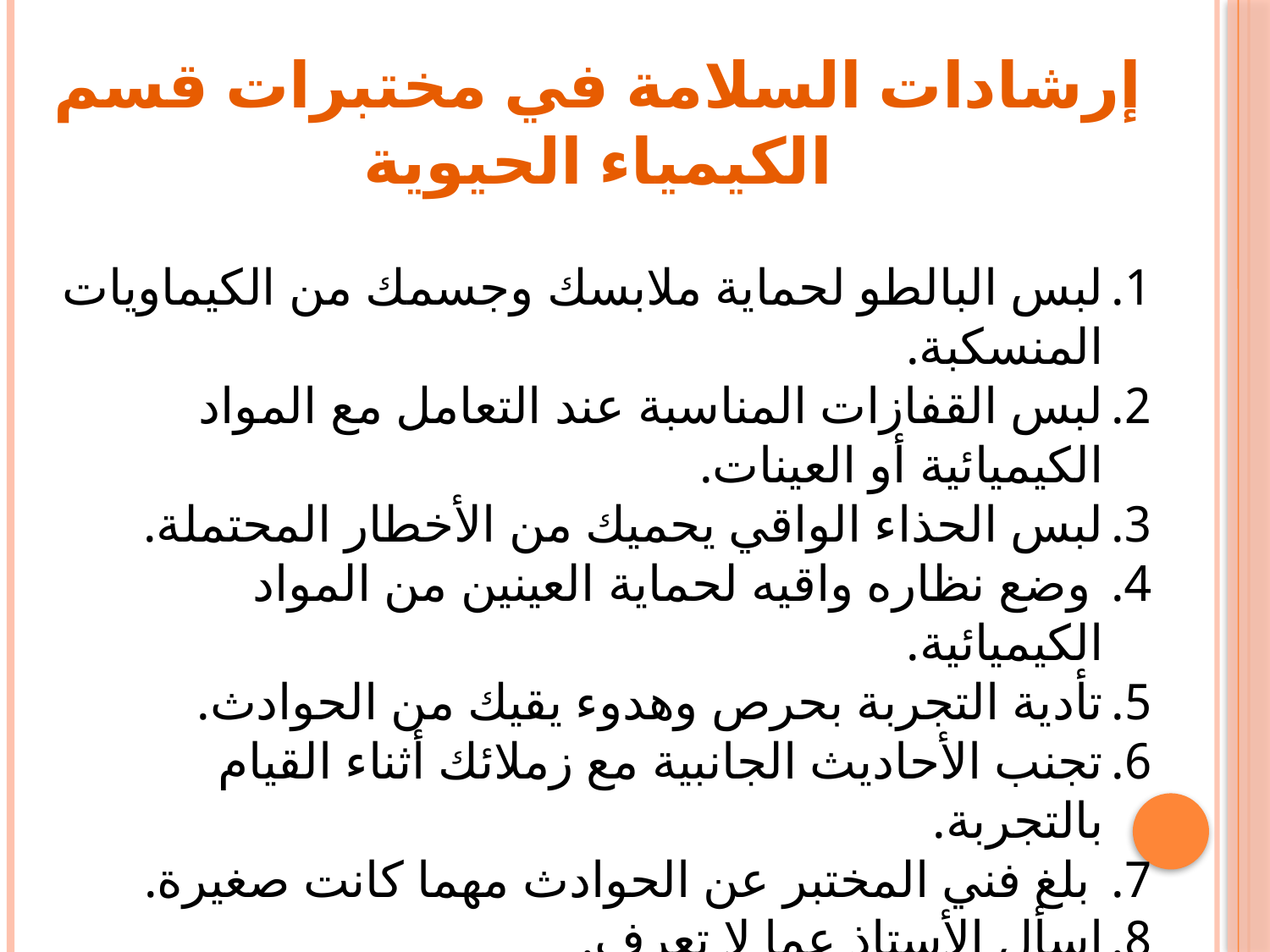

إرشادات السلامة في مختبرات قسم الكيمياء الحيوية

لبس البالطو لحماية ملابسك وجسمك من الكيماويات المنسكبة.
لبس القفازات المناسبة عند التعامل مع المواد الكيميائية أو العينات.
لبس الحذاء الواقي يحميك من الأخطار المحتملة.
 وضع نظاره واقيه لحماية العينين من المواد الكيميائية.
تأدية التجربة بحرص وهدوء يقيك من الحوادث.
تجنب الأحاديث الجانبية مع زملائك أثناء القيام بالتجربة.
 بلغ فني المختبر عن الحوادث مهما كانت صغيرة.
اسأل الأستاذ عما لا تعرف.
 عدم شم أو استنشاق روائح المواد الكيميائية.
عدم لمس أو تذوق المواد الكيميائية.
عدم الأكل أو الشرب داخل المختبرات.